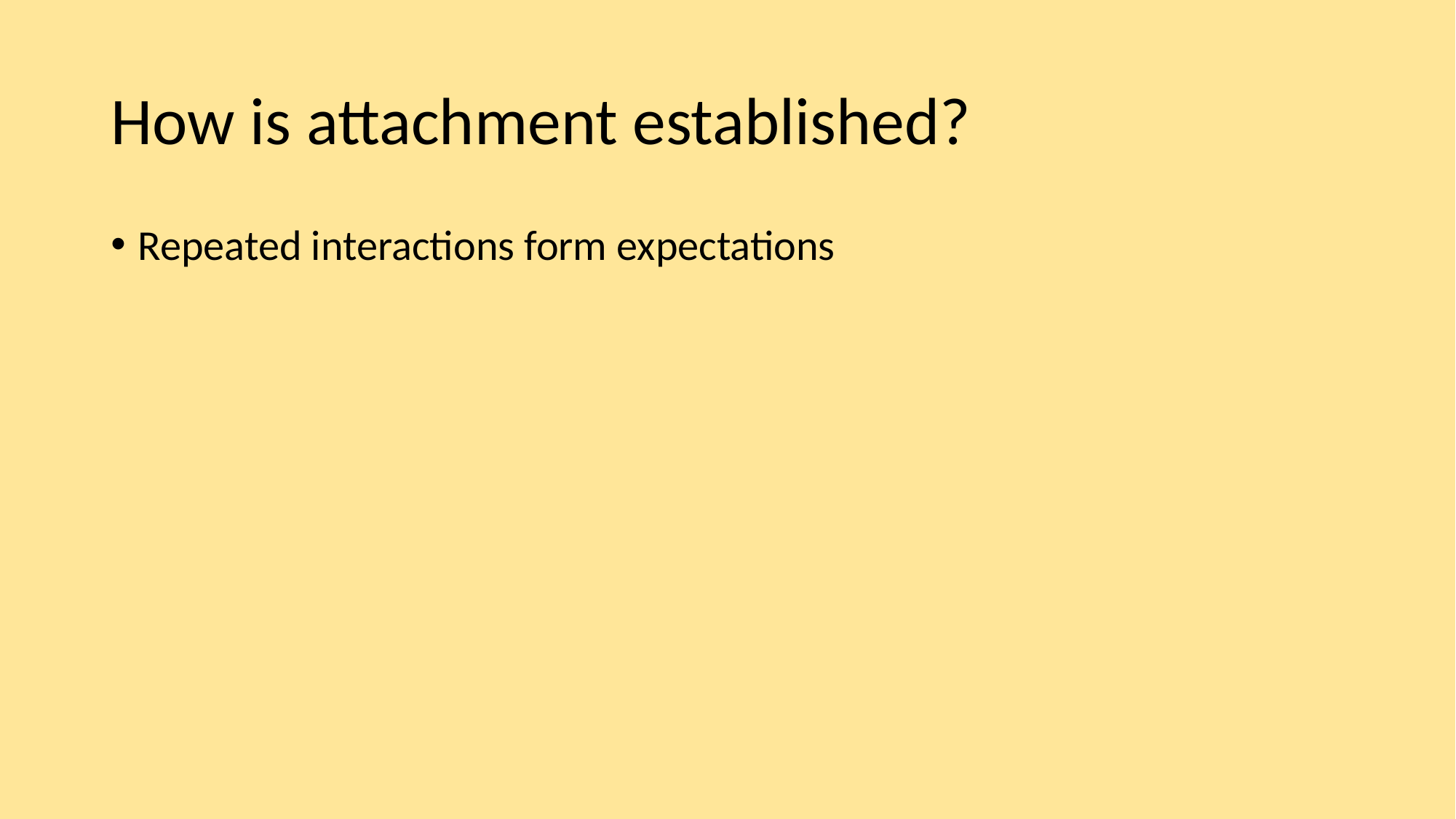

# How is attachment established?
Repeated interactions form expectations